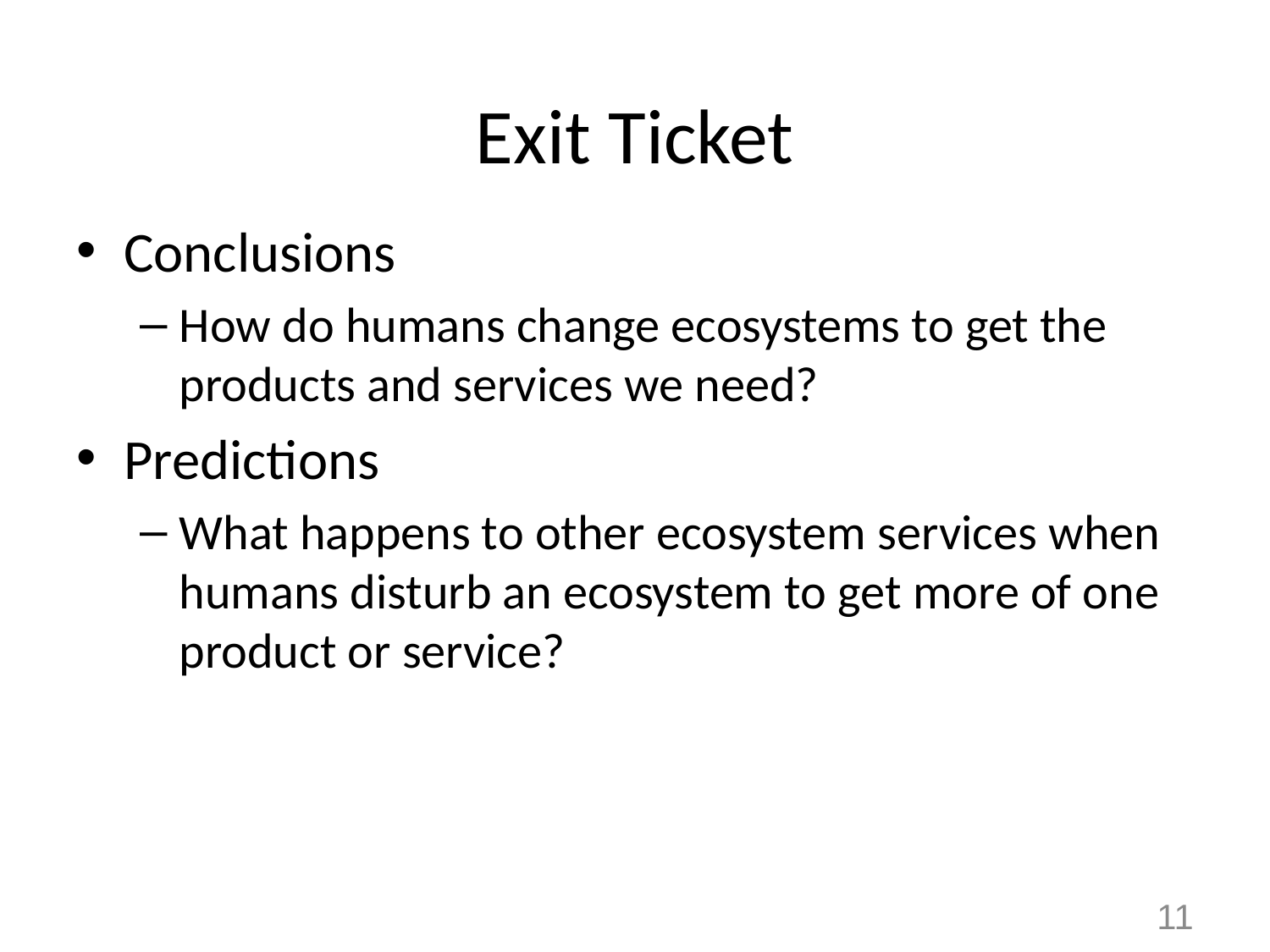

# Exit Ticket
Conclusions
How do humans change ecosystems to get the products and services we need?
Predictions
What happens to other ecosystem services when humans disturb an ecosystem to get more of one product or service?
11